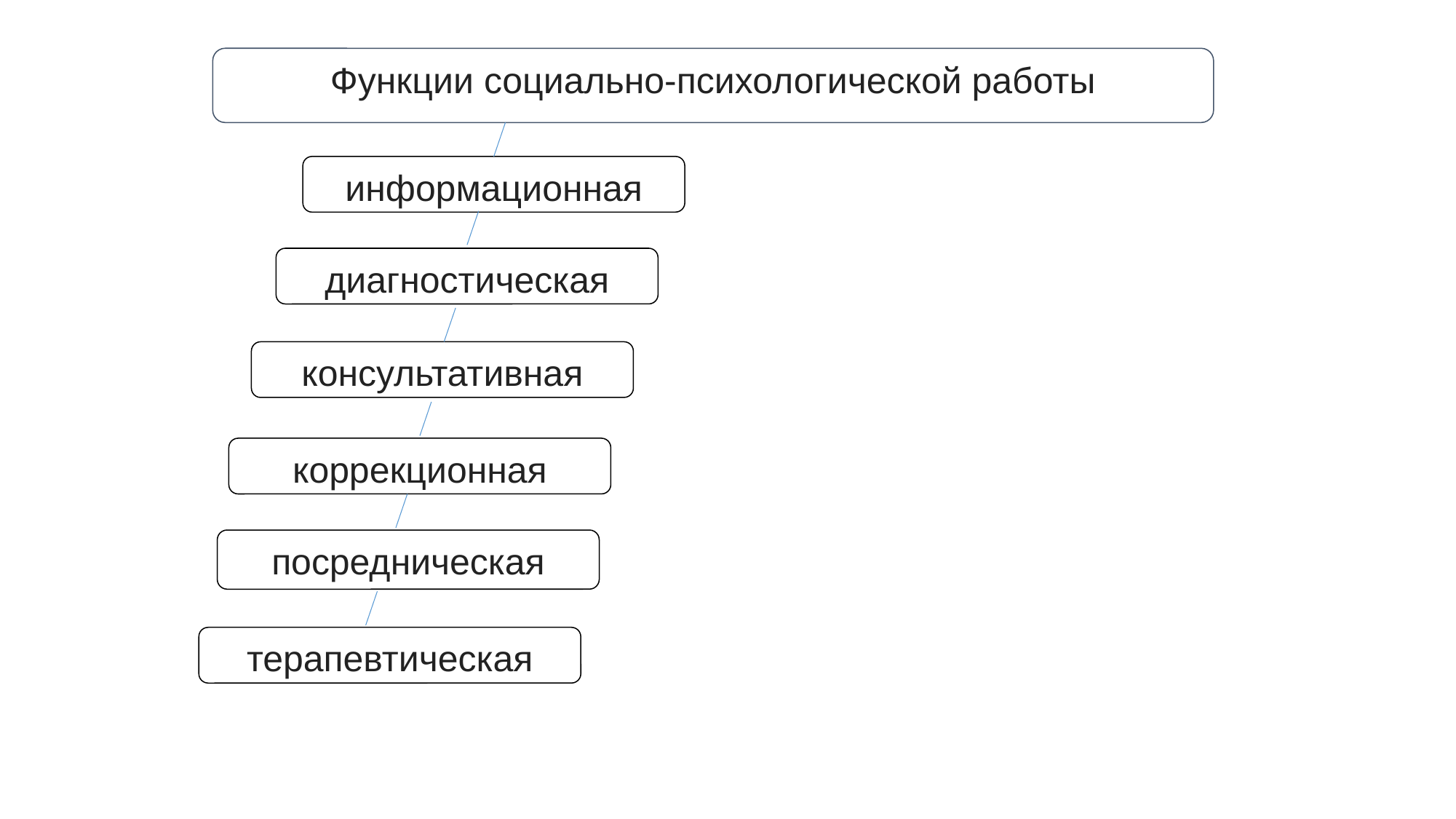

Функции социально-психологической работы

информационная
диагностическая
консультативная
коррекционная
посредническая
терапевтическая